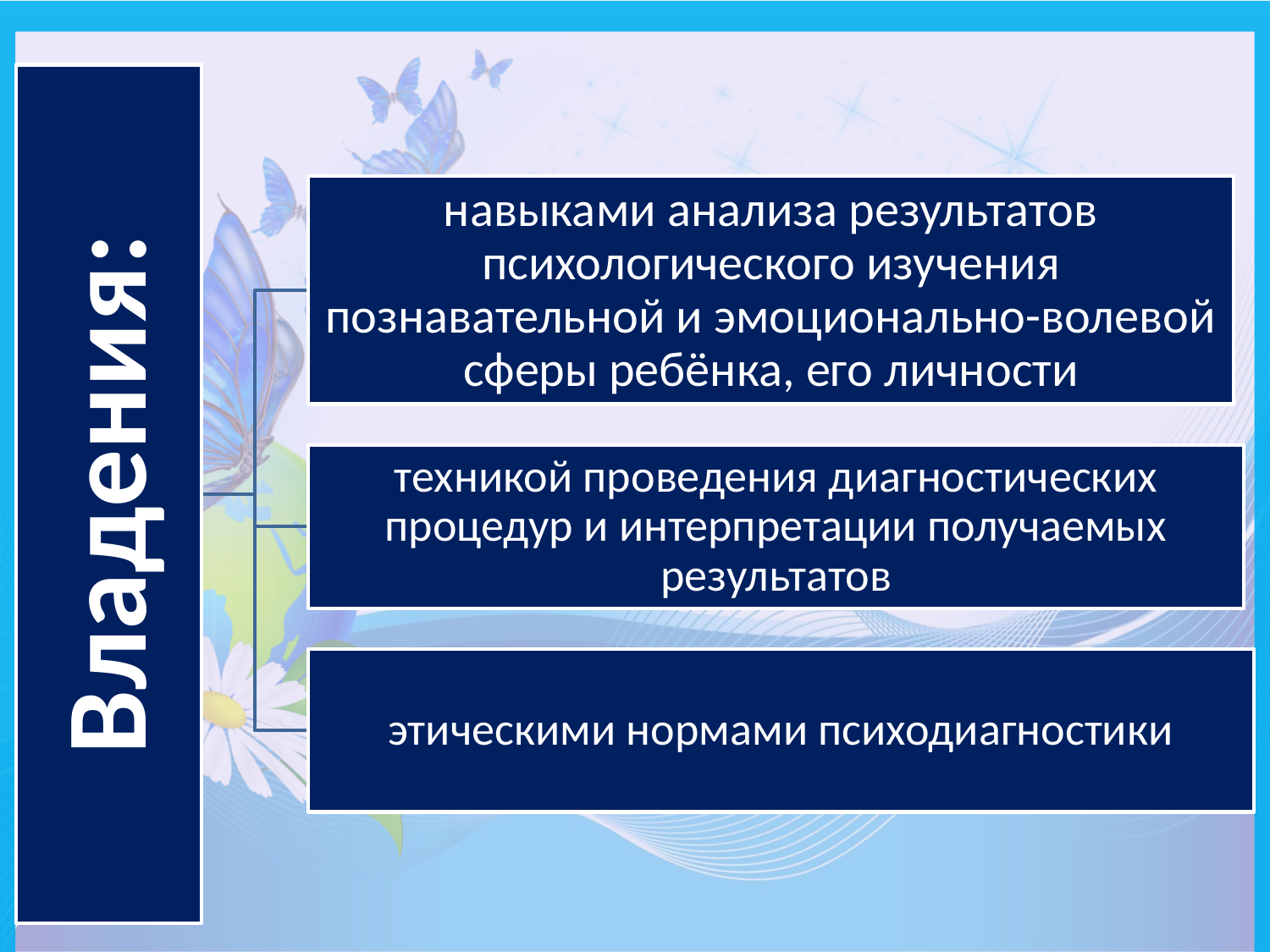

Владения:
навыками анализа результатов психологического изучения познавательной и эмоционально-волевой сферы ребёнка, его личности
техникой проведения диагностических процедур и интерпретации получаемых результатов
этическими нормами психодиагностики